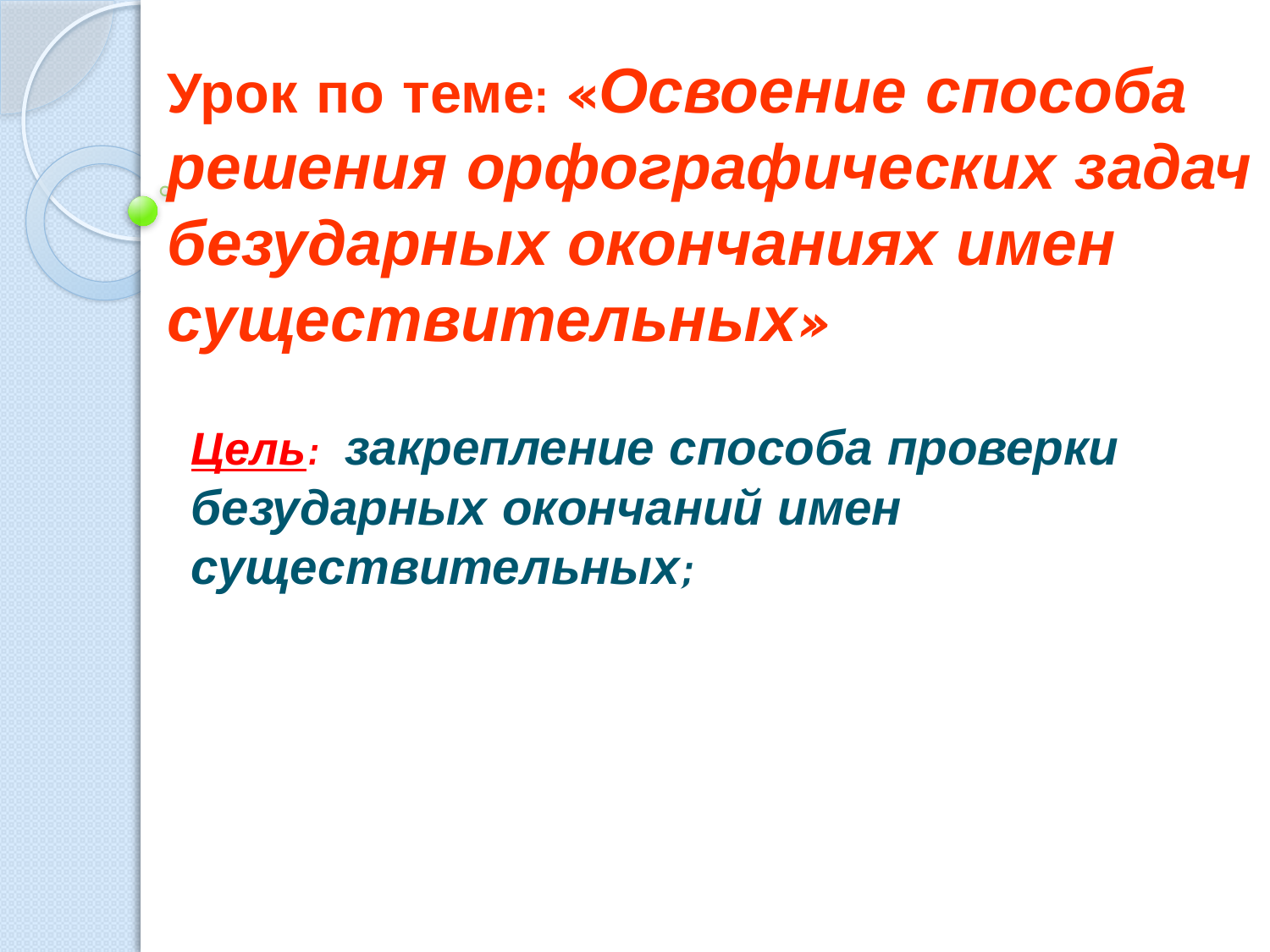

# Урок по теме: «Освоение способа решения орфографических задач в безударных окончаниях имен существительных»
Цель:  закрепление способа проверки безударных окончаний имен существительных;